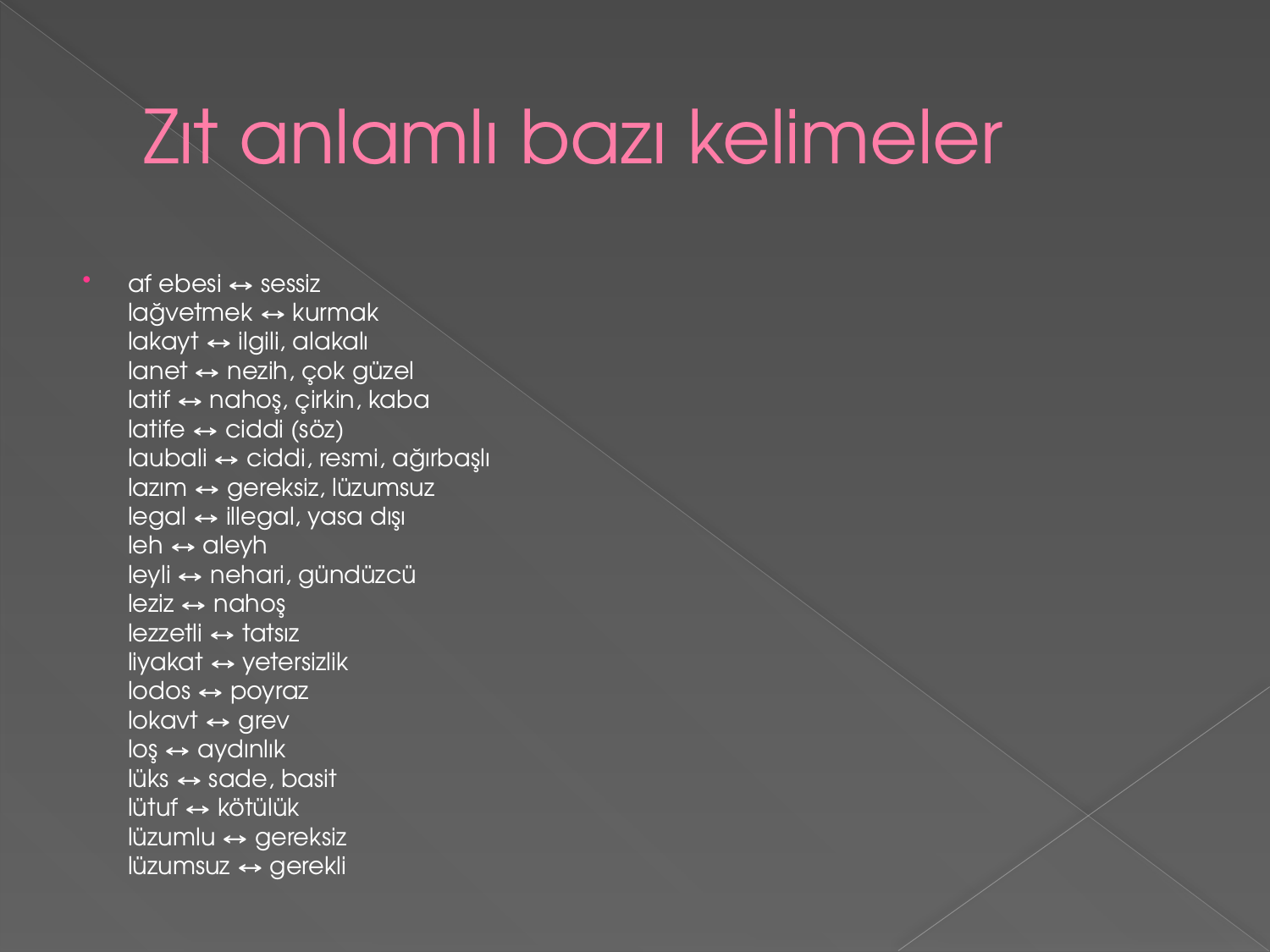

# Zıt anlamlı bazı kelimeler
af ebesi ↔ sessiz
lağvetmek ↔ kurmak
lakayt ↔ ilgili, alakalı
lanet ↔ nezih, çok güzel
latif ↔ nahoş, çirkin, kaba
latife ↔ ciddi (söz)
laubali ↔ ciddi, resmi, ağırbaşlı
lazım ↔ gereksiz, lüzumsuz
legal ↔ illegal, yasa dışı
leh ↔ aleyh
leyli ↔ nehari, gündüzcü
leziz ↔ nahoş
lezzetli ↔ tatsız
liyakat ↔ yetersizlik
lodos ↔ poyraz
lokavt ↔ grev
loş ↔ aydınlık
lüks ↔ sade, basit
lütuf ↔ kötülük
lüzumlu ↔ gereksiz
lüzumsuz ↔ gerekli